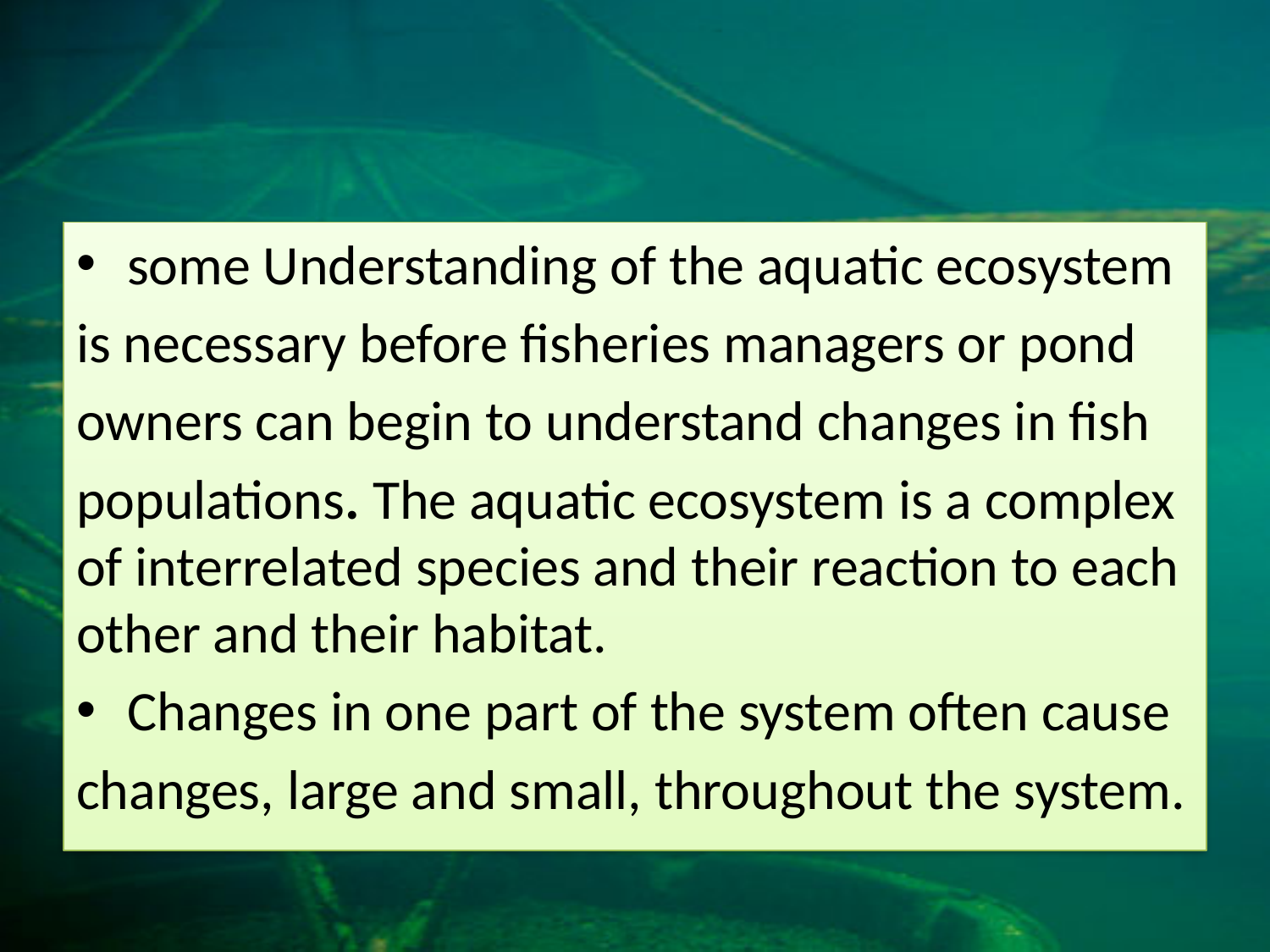

#
some Understanding of the aquatic ecosystem
is necessary before fisheries managers or pond
owners can begin to understand changes in fish
populations. The aquatic ecosystem is a complex of interrelated species and their reaction to each other and their habitat.
Changes in one part of the system often cause
changes, large and small, throughout the system.